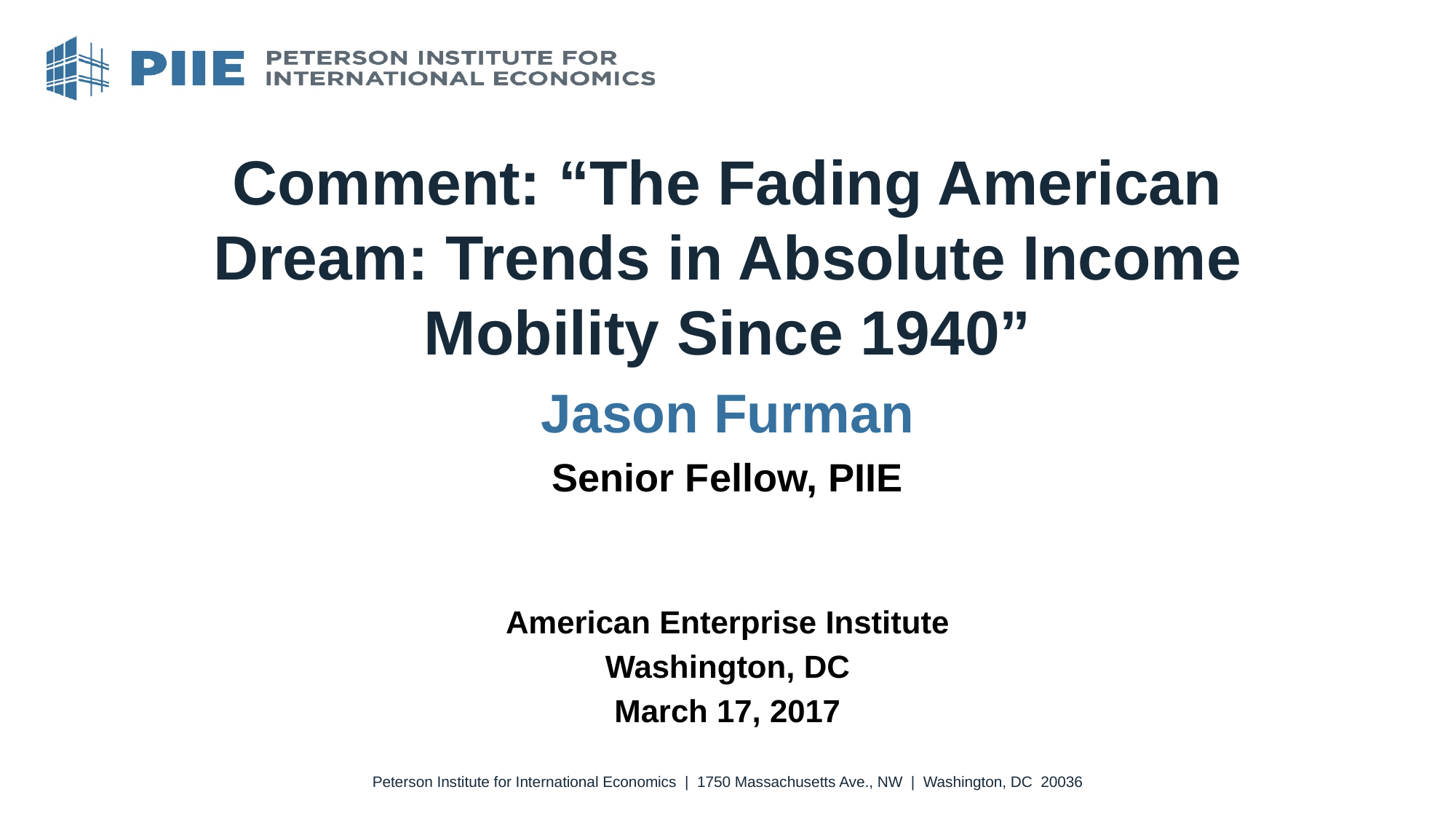

# Comment: “The Fading American Dream: Trends in Absolute Income Mobility Since 1940”
Jason Furman
Senior Fellow, PIIE
American Enterprise Institute
Washington, DC
March 17, 2017
Peterson Institute for International Economics  |  1750 Massachusetts Ave., NW  |  Washington, DC  20036